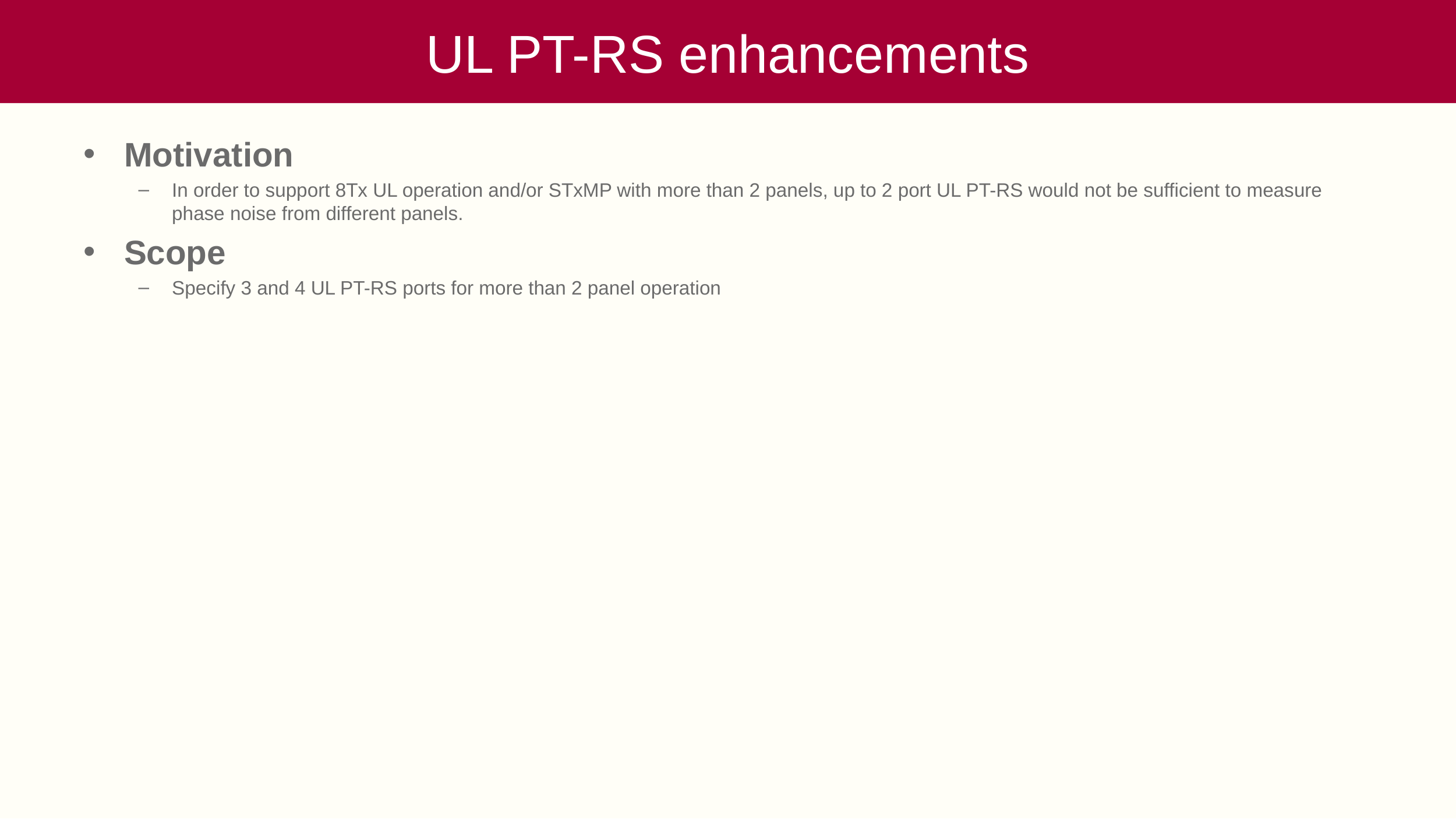

# UL PT-RS enhancements
Motivation
In order to support 8Tx UL operation and/or STxMP with more than 2 panels, up to 2 port UL PT-RS would not be sufficient to measure phase noise from different panels.
Scope
Specify 3 and 4 UL PT-RS ports for more than 2 panel operation